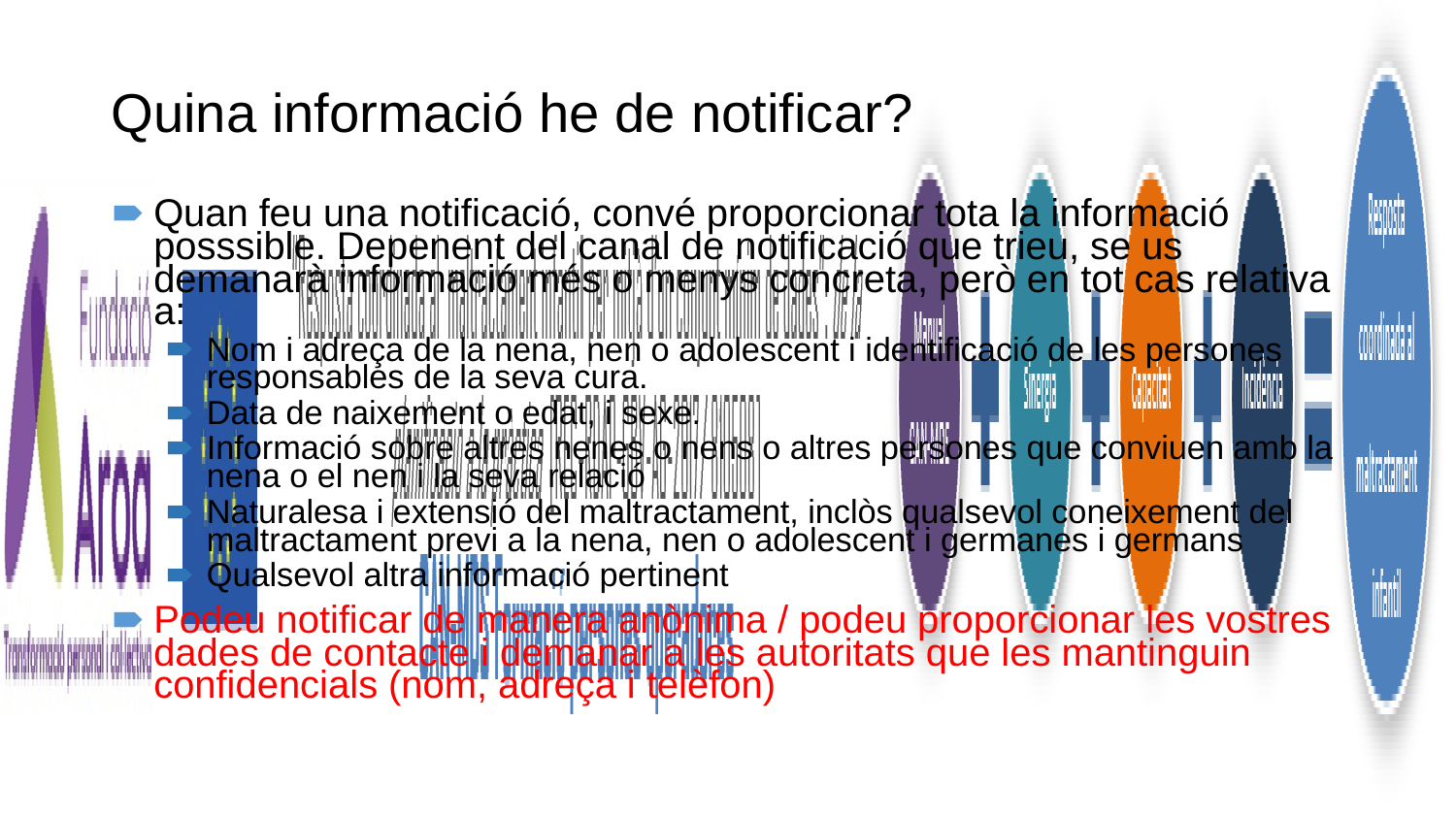

# Quina informació he de notificar?
Quan feu una notificació, convé proporcionar tota la informació posssible. Depenent del canal de notificació que trieu, se us demanarà informació més o menys concreta, però en tot cas relativa a:
Nom i adreça de la nena, nen o adolescent i identificació de les persones responsables de la seva cura.
Data de naixement o edat, i sexe.
Informació sobre altres nenes o nens o altres persones que conviuen amb la nena o el nen i la seva relació
Naturalesa i extensió del maltractament, inclòs qualsevol coneixement del maltractament previ a la nena, nen o adolescent i germanes i germans
Qualsevol altra informació pertinent
Podeu notificar de manera anònima / podeu proporcionar les vostres dades de contacte i demanar a les autoritats que les mantinguin confidencials (nom, adreça i telèfon)